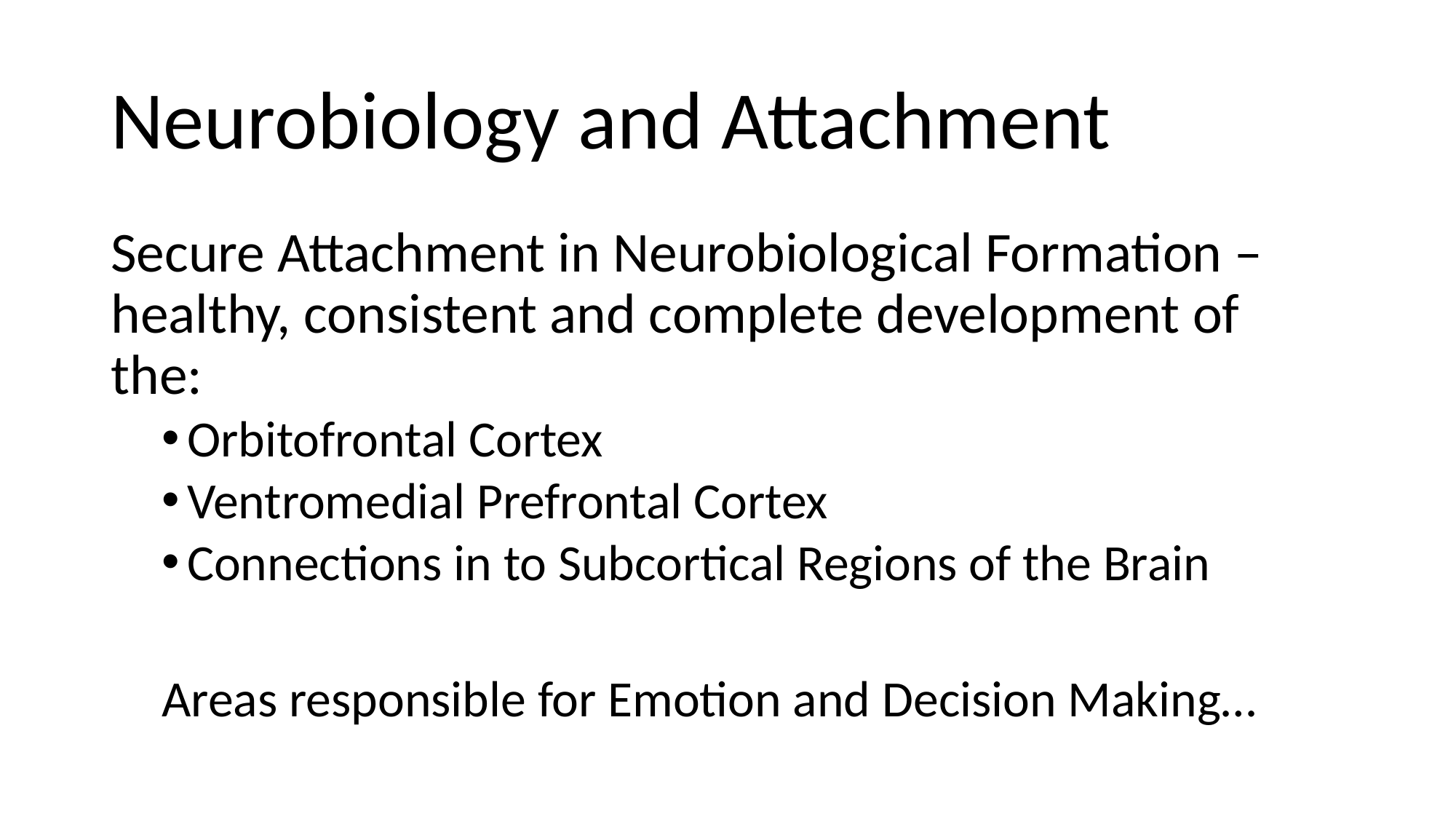

# Neurobiology and Attachment
Secure Attachment in Neurobiological Formation – healthy, consistent and complete development of the:
Orbitofrontal Cortex
Ventromedial Prefrontal Cortex
Connections in to Subcortical Regions of the Brain

Areas responsible for Emotion and Decision Making…